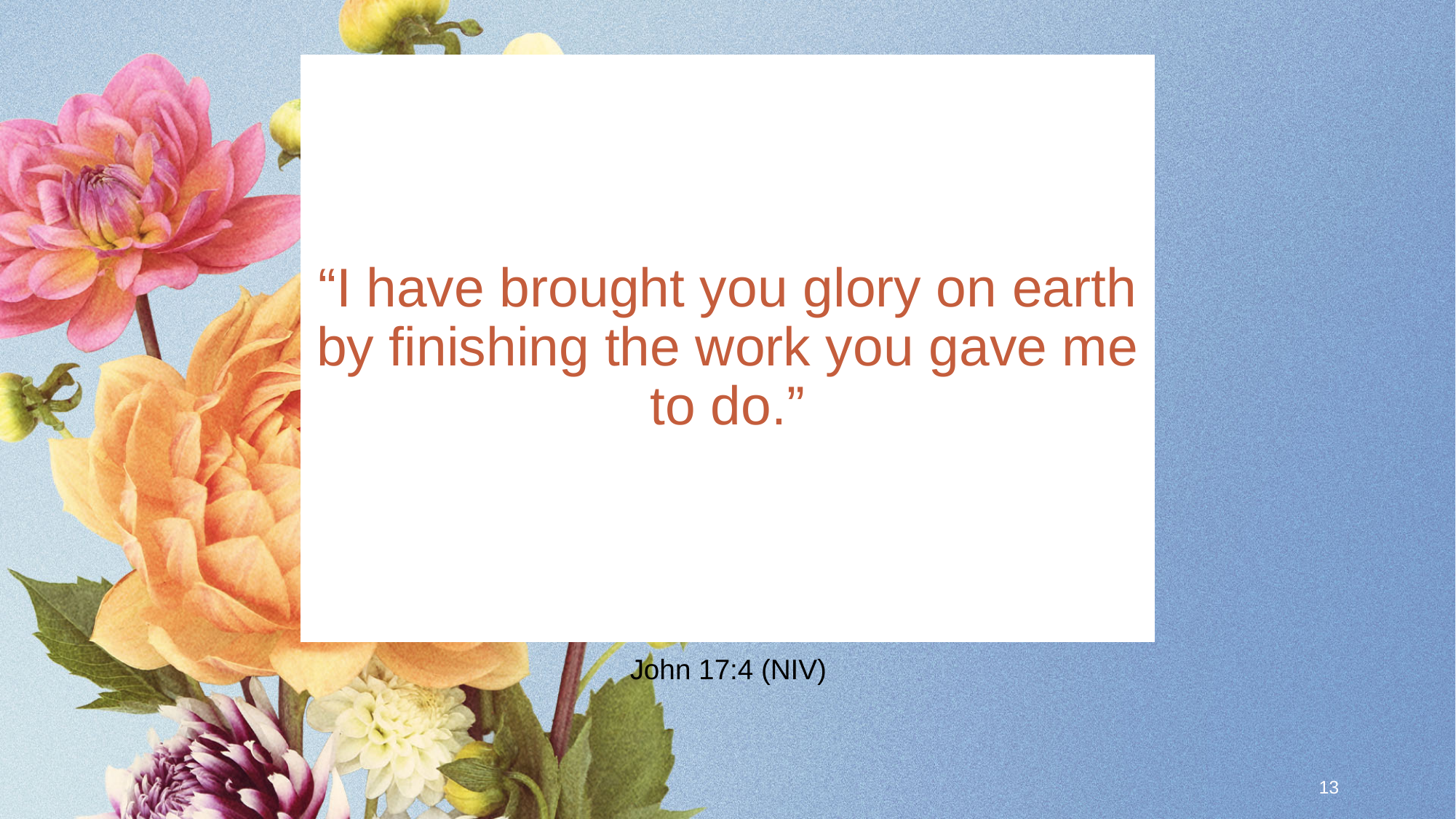

“I have brought you glory on earth by finishing the work you gave me to do.”
John 17:4 (NIV)
13